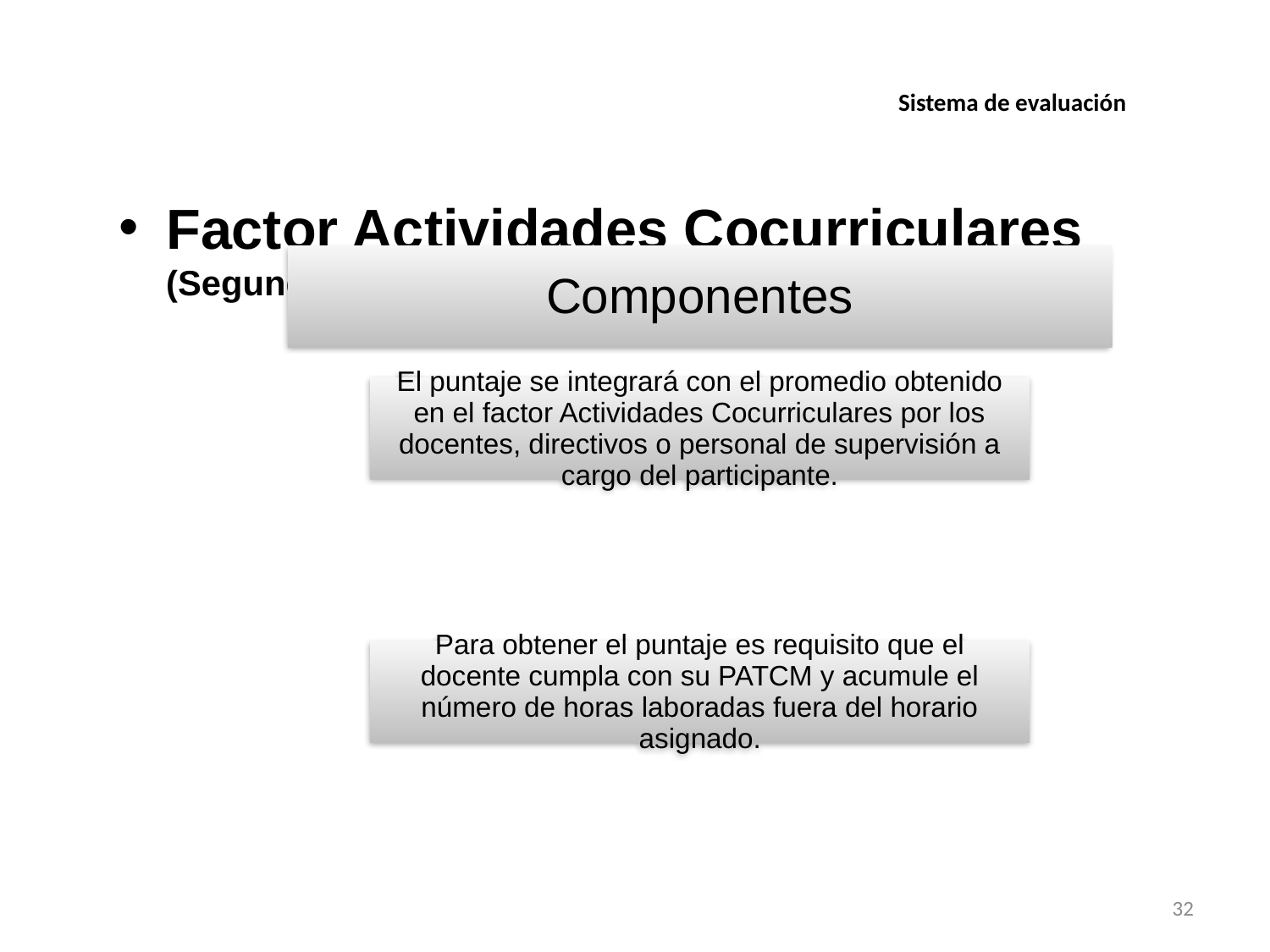

Sistema de evaluación
Factor Actividades Cocurriculares (Segunda Vertiente)

Componentes
El puntaje se integrará con el promedio obtenido en el factor Actividades Cocurriculares por los docentes, directivos o personal de supervisión a cargo del participante.
Para obtener el puntaje es requisito que el docente cumpla con su PATCM y acumule el número de horas laboradas fuera del horario asignado.
32